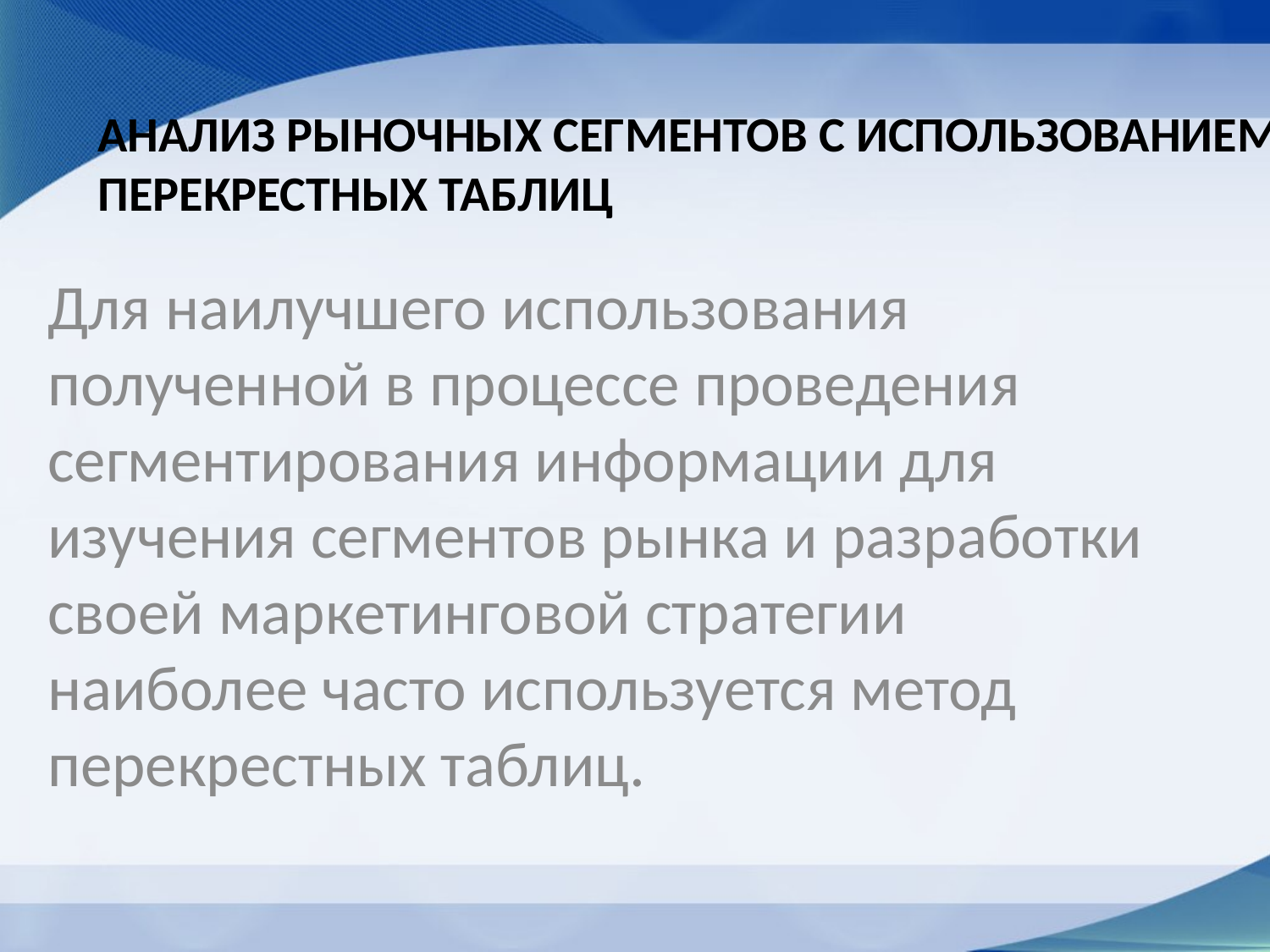

# Анализ рыночных сегментов с использованием перекрестных таблиц
Для наилучшего использования полученной в процессе проведения сегментирования информации для изучения сегментов рынка и разработки своей маркетинговой стратегии наиболее часто используется метод перекрестных таблиц.